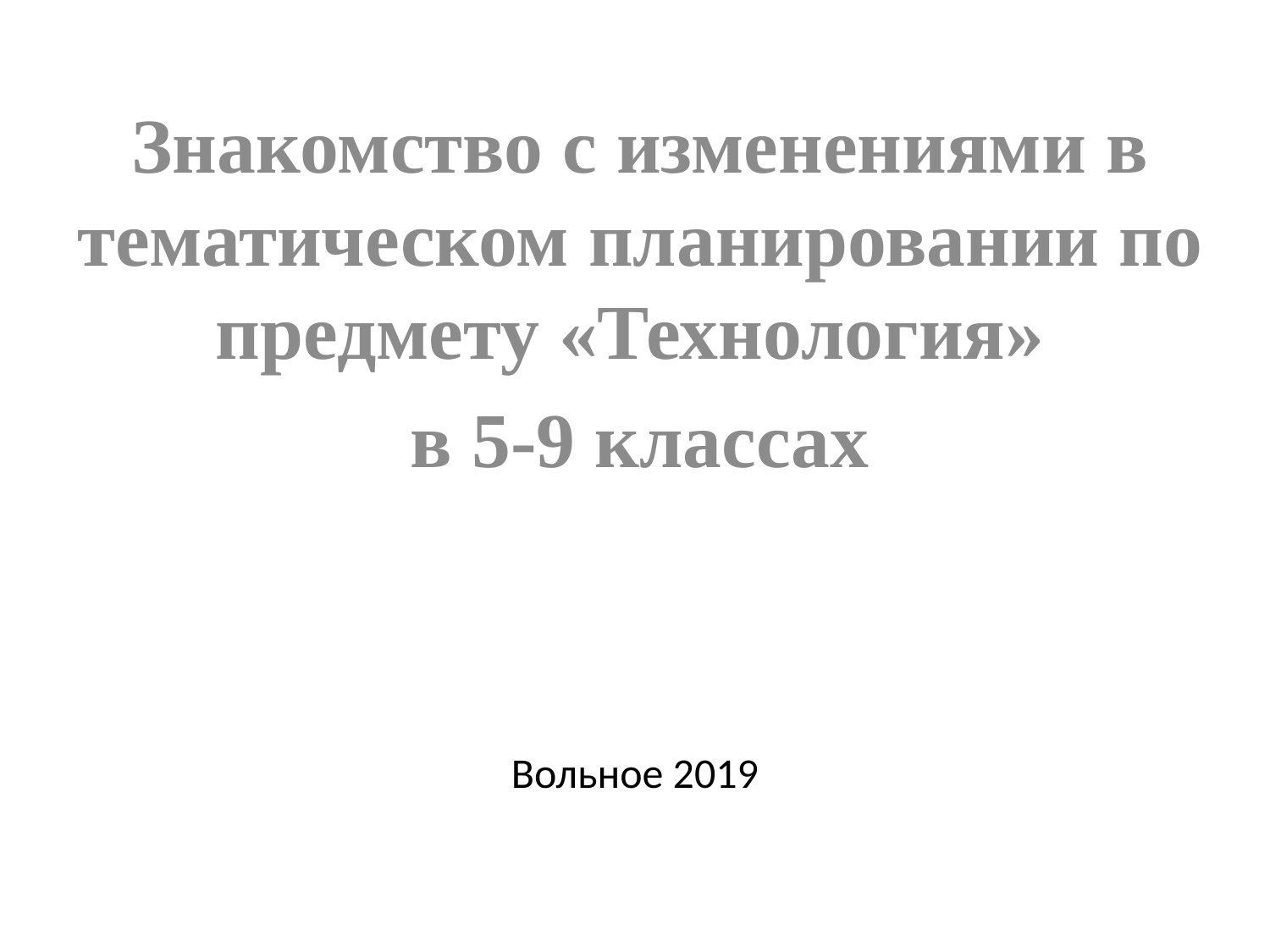

Знакомство с изменениями в тематическом планировании по предмету «Технология»
в 5-9 классах
# Вольное 2019